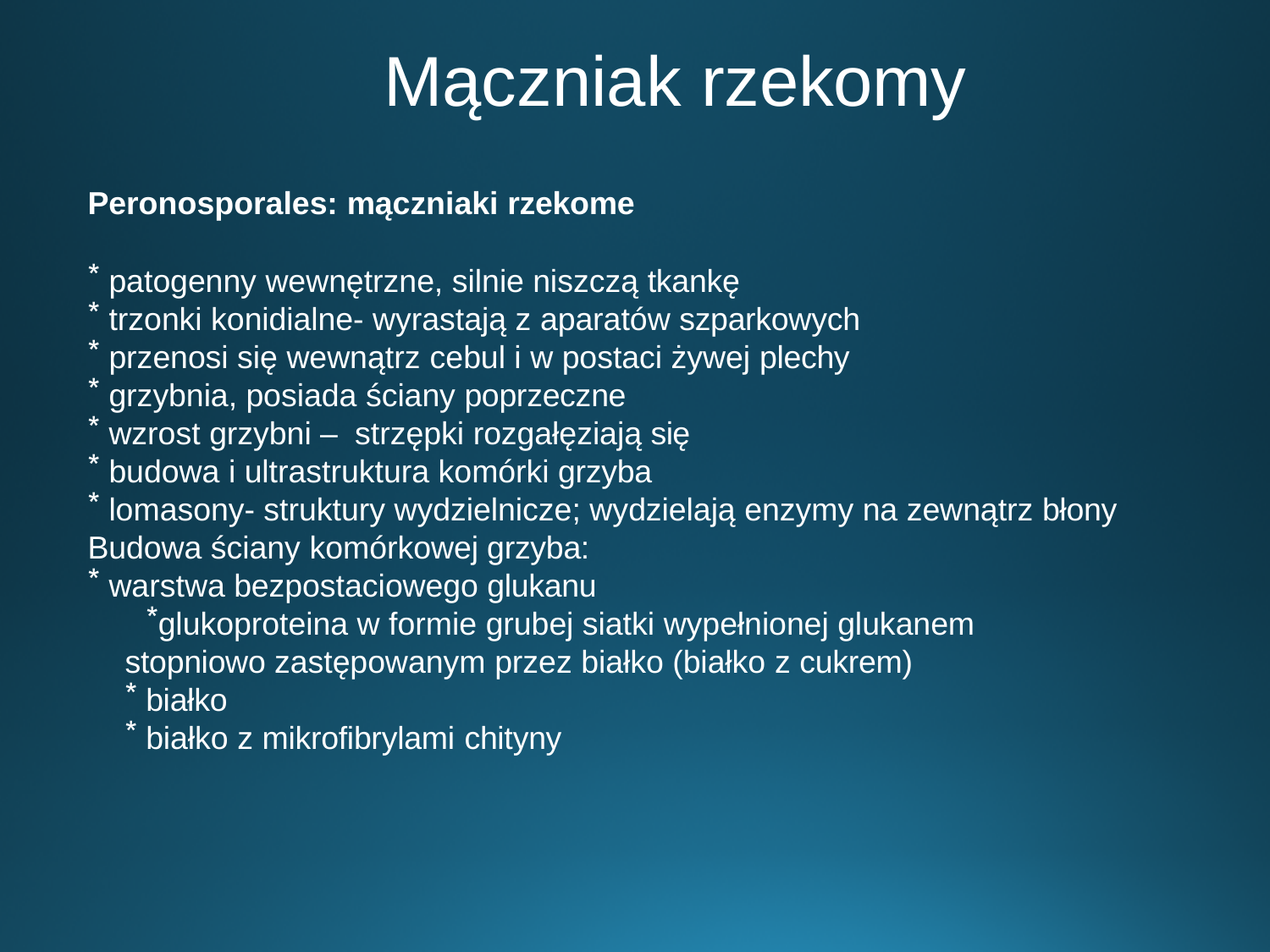

# Mączniak rzekomy
Peronosporales: mączniaki rzekome

patogenny wewnętrzne, silnie niszczą tkankę
trzonki konidialne- wyrastają z aparatów szparkowych
przenosi się wewnątrz cebul i w postaci żywej plechy
grzybnia, posiada ściany poprzeczne
wzrost grzybni – strzępki rozgałęziają się
budowa i ultrastruktura komórki grzyba
lomasony- struktury wydzielnicze; wydzielają enzymy na zewnątrz błony
Budowa ściany komórkowej grzyba:
warstwa bezpostaciowego glukanu
glukoproteina w formie grubej siatki wypełnionej glukanem stopniowo zastępowanym przez białko (białko z cukrem)
białko
białko z mikrofibrylami chityny